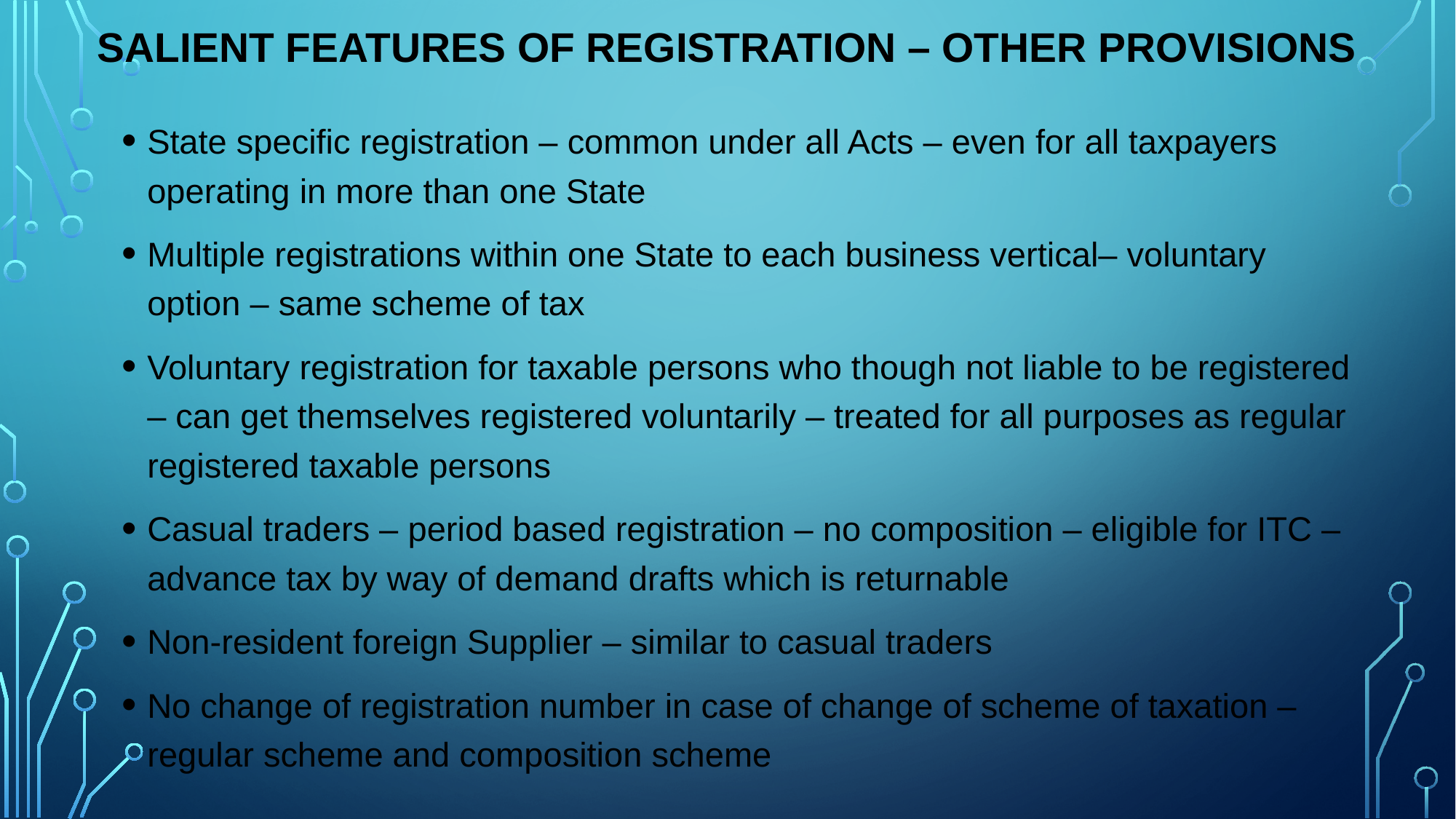

# SALIENT FEATURES OF REGISTRATION – other provisions
State specific registration – common under all Acts – even for all taxpayers operating in more than one State
Multiple registrations within one State to each business vertical– voluntary option – same scheme of tax
Voluntary registration for taxable persons who though not liable to be registered – can get themselves registered voluntarily – treated for all purposes as regular registered taxable persons
Casual traders – period based registration – no composition – eligible for ITC – advance tax by way of demand drafts which is returnable
Non-resident foreign Supplier – similar to casual traders
No change of registration number in case of change of scheme of taxation – regular scheme and composition scheme